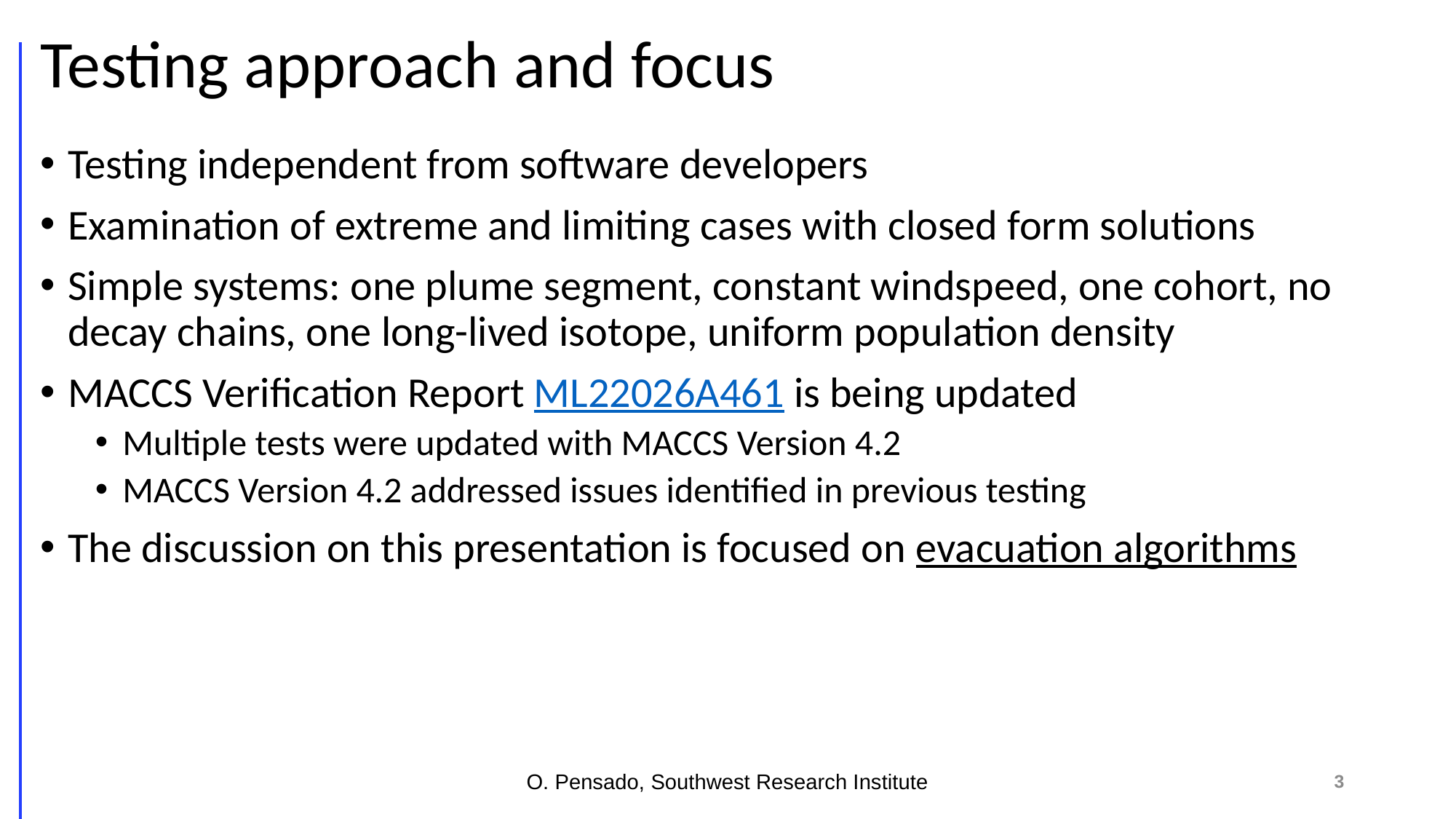

# Testing approach and focus
Testing independent from software developers
Examination of extreme and limiting cases with closed form solutions
Simple systems: one plume segment, constant windspeed, one cohort, no decay chains, one long-lived isotope, uniform population density
MACCS Verification Report ML22026A461 is being updated
Multiple tests were updated with MACCS Version 4.2
MACCS Version 4.2 addressed issues identified in previous testing
The discussion on this presentation is focused on evacuation algorithms
O. Pensado, Southwest Research Institute
3